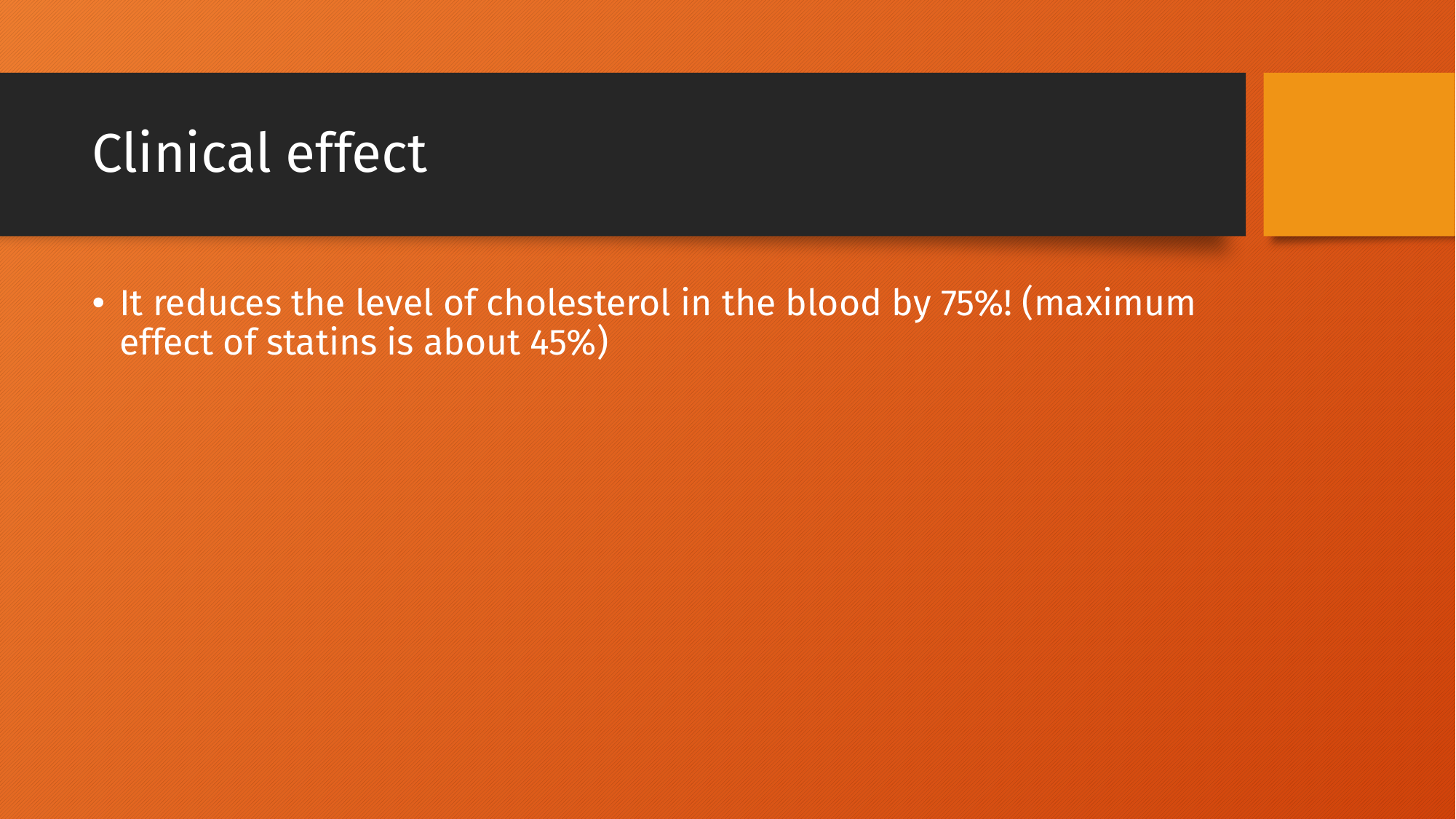

# Clinical effect
It reduces the level of cholesterol in the blood by 75%! (maximum effect of statins is about 45%)